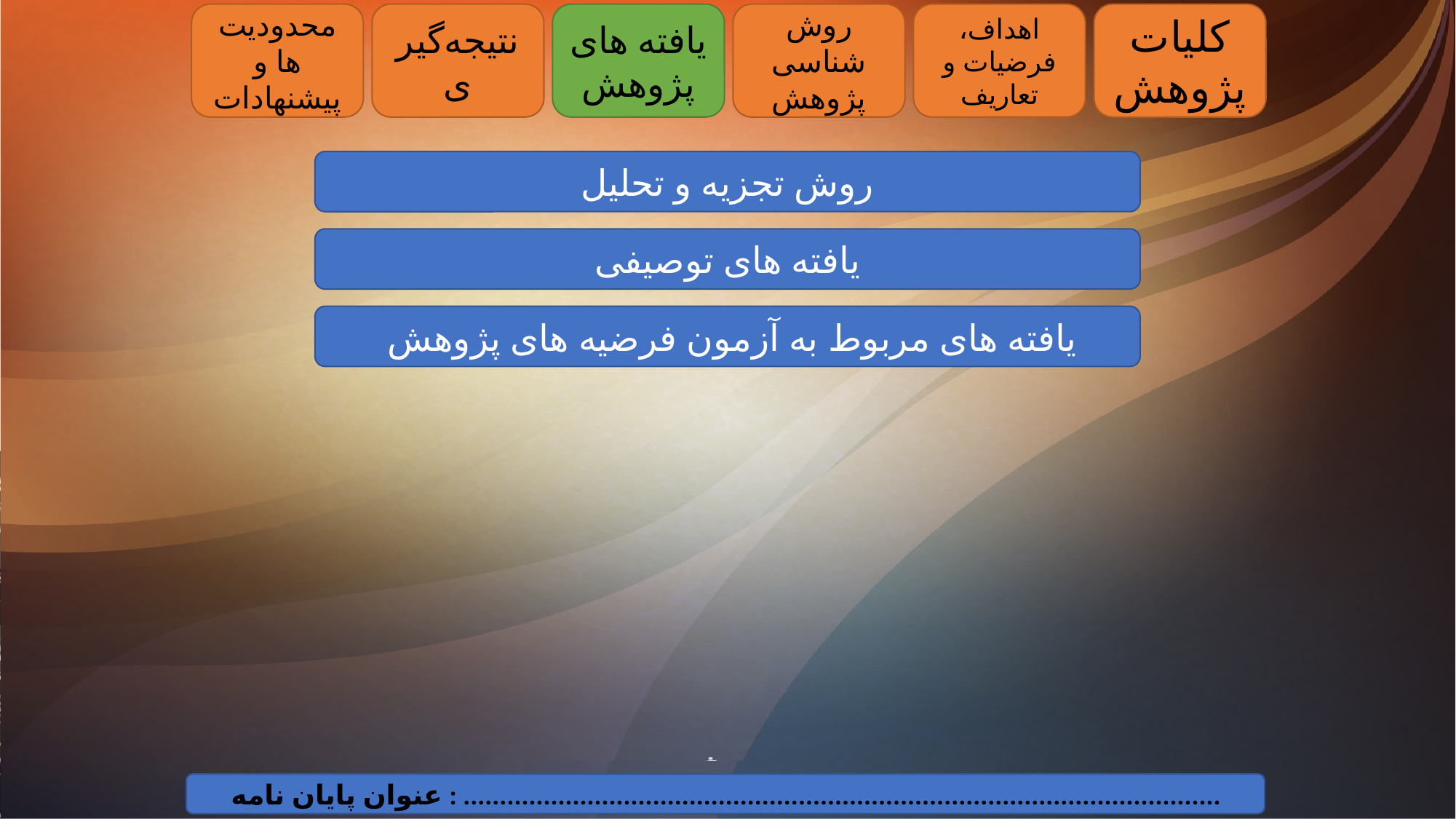

محدودیت ها و پیشنهادات
نتیجه‌گیری
یافته های پژوهش
روش شناسی پژوهش
اهداف، فرضیات و تعاریف
کلیات پژوهش
روش تجزیه و تحلیل
یافته های توصیفی
 یافته های مربوط به آزمون فرضیه های پژوهش
عنوان پایان نامه : ........................................................................................................